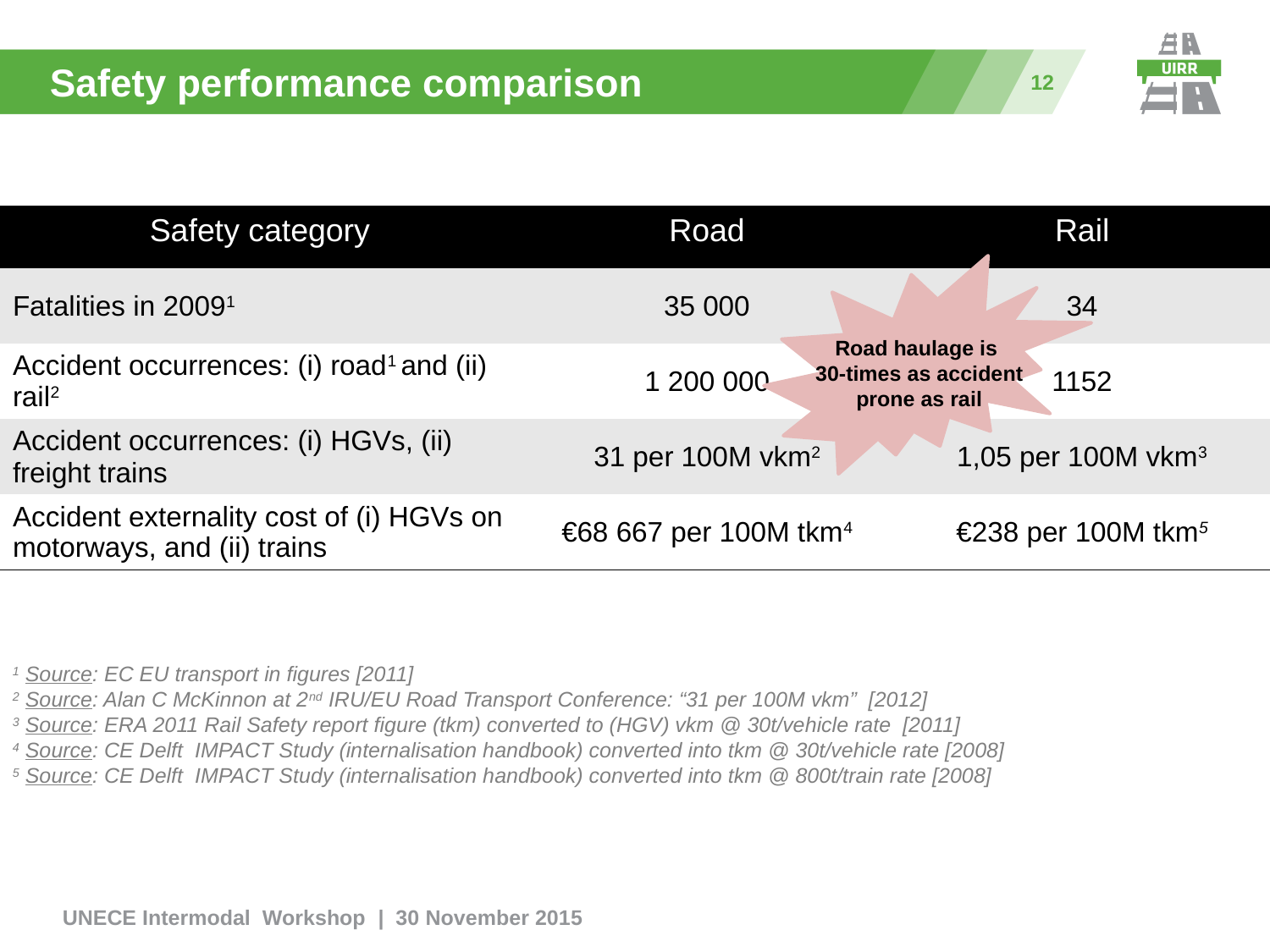

# Safety performance comparison
12
| Safety category | Road | Rail |
| --- | --- | --- |
| Fatalities in 20091 | 35 000 | 34 |
| Accident occurrences: (i) road1 and (ii) rail2 | 1 200 000 | 1152 |
| Accident occurrences: (i) HGVs, (ii) freight trains | 31 per 100M vkm2 | 1,05 per 100M vkm3 |
| Accident externality cost of (i) HGVs on motorways, and (ii) trains | €68 667 per 100M tkm4 | €238 per 100M tkm5 |

Road haulage is
30-times as accident prone as rail
1 Source: EC EU transport in figures [2011]
2 Source: Alan C McKinnon at 2nd IRU/EU Road Transport Conference: “31 per 100M vkm”  [2012]
3 Source: ERA 2011 Rail Safety report figure (tkm) converted to (HGV) vkm @ 30t/vehicle rate  [2011]
4 Source: CE Delft  IMPACT Study (internalisation handbook) converted into tkm @ 30t/vehicle rate [2008]
5 Source: CE Delft  IMPACT Study (internalisation handbook) converted into tkm @ 800t/train rate [2008]